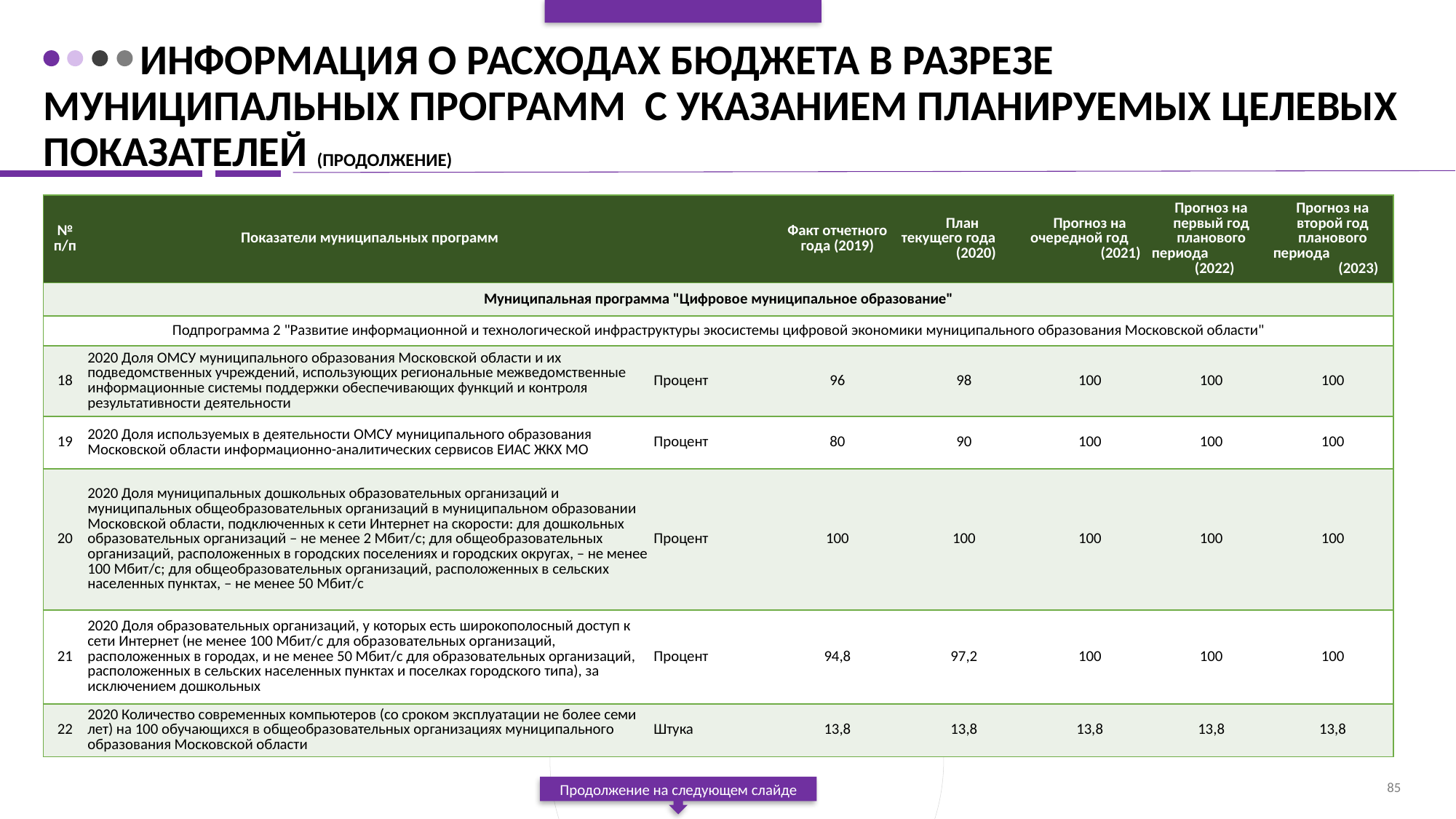

# Информация о расходах бюджета в разрезе муниципальных программ  с указанием планируемых целевых показателей (продолжение)
| № п/п | Показатели муниципальных программ |  | Факт отчетного года (2019) | План текущего года (2020) | Прогноз на очередной год (2021) | Прогноз на первый год планового периода (2022) | Прогноз на второй год планового периода (2023) |
| --- | --- | --- | --- | --- | --- | --- | --- |
| Муниципальная программа "Цифровое муниципальное образование" |  |  |  |  |  |  |  |
| Подпрограмма 2 "Развитие информационной и технологической инфраструктуры экосистемы цифровой экономики муниципального образования Московской области" |  |  |  |  |  |  |  |
| 18 | 2020 Доля ОМСУ муниципального образования Московской области и их подведомственных учреждений, использующих региональные межведомственные информационные системы поддержки обеспечивающих функций и контроля результативности деятельности | Процент | 96 | 98 | 100 | 100 | 100 |
| 19 | 2020 Доля используемых в деятельности ОМСУ муниципального образования Московской области информационно-аналитических сервисов ЕИАС ЖКХ МО | Процент | 80 | 90 | 100 | 100 | 100 |
| 20 | 2020 Доля муниципальных дошкольных образовательных организаций и муниципальных общеобразовательных организаций в муниципальном образовании Московской области, подключенных к сети Интернет на скорости: для дошкольных образовательных организаций – не менее 2 Мбит/с; для общеобразовательных организаций, расположенных в городских поселениях и городских округах, – не менее 100 Мбит/с; для общеобразовательных организаций, расположенных в сельских населенных пунктах, – не менее 50 Мбит/с | Процент | 100 | 100 | 100 | 100 | 100 |
| 21 | 2020 Доля образовательных организаций, у которых есть широкополосный доступ к сети Интернет (не менее 100 Мбит/с для образовательных организаций, расположенных в городах, и не менее 50 Мбит/с для образовательных организаций, расположенных в сельских населенных пунктах и поселках городского типа), за исключением дошкольных | Процент | 94,8 | 97,2 | 100 | 100 | 100 |
| 22 | 2020 Количество современных компьютеров (со сроком эксплуатации не более семи лет) на 100 обучающихся в общеобразовательных организациях муниципального образования Московской области | Штука | 13,8 | 13,8 | 13,8 | 13,8 | 13,8 |
85
Продолжение на следующем слайде